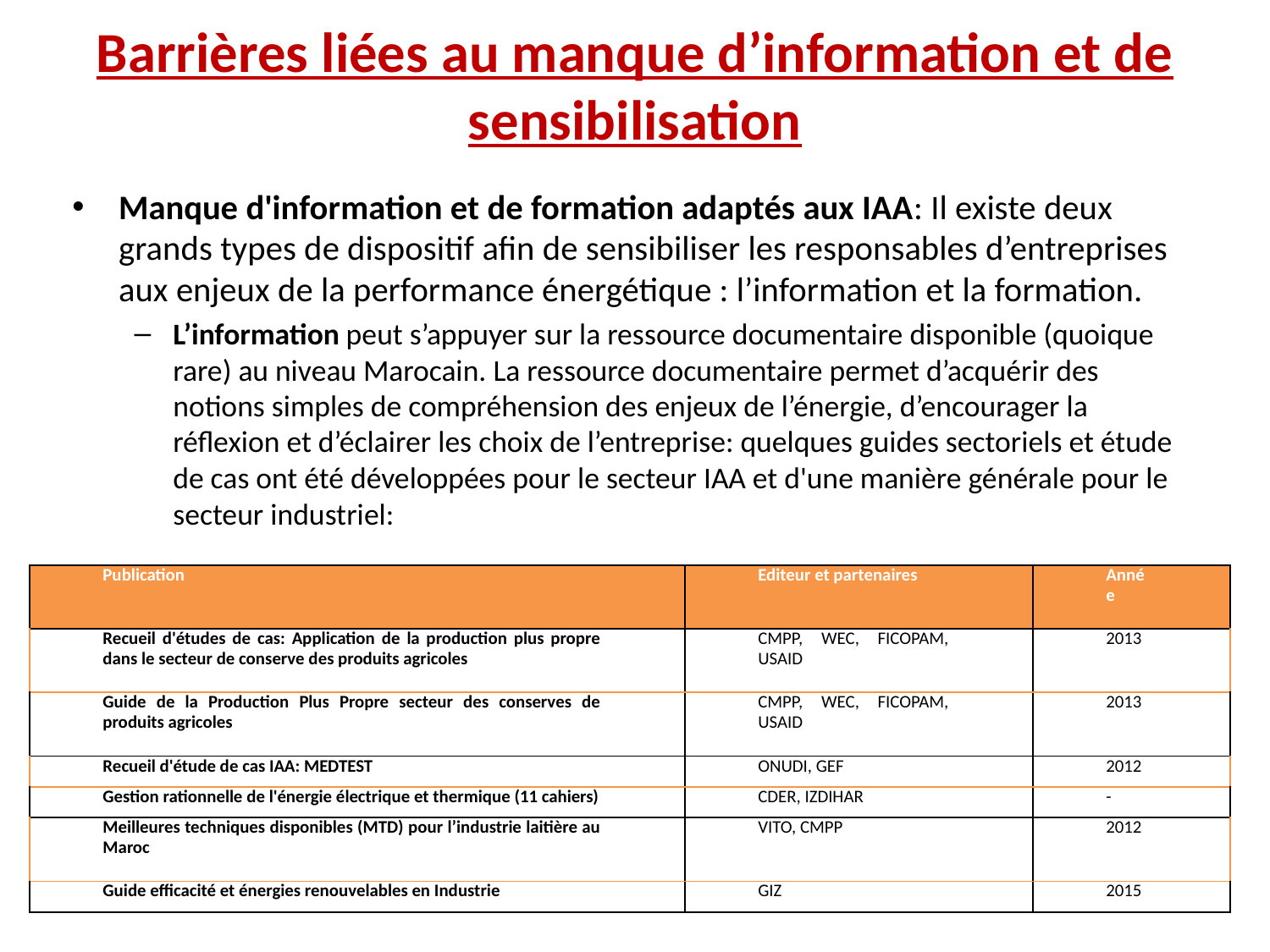

# Barrières liées au manque d’information et de sensibilisation
Manque d'information et de formation adaptés aux IAA: Il existe deux grands types de dispositif afin de sensibiliser les responsables d’entreprises aux enjeux de la performance énergétique : l’information et la formation.
L’information peut s’appuyer sur la ressource documentaire disponible (quoique rare) au niveau Marocain. La ressource documentaire permet d’acquérir des notions simples de compréhension des enjeux de l’énergie, d’encourager la réflexion et d’éclairer les choix de l’entreprise: quelques guides sectoriels et étude de cas ont été développées pour le secteur IAA et d'une manière générale pour le secteur industriel:

| Publication | Editeur et partenaires | Année |
| --- | --- | --- |
| Recueil d'études de cas: Application de la production plus propre dans le secteur de conserve des produits agricoles | CMPP, WEC, FICOPAM, USAID | 2013 |
| Guide de la Production Plus Propre secteur des conserves de produits agricoles | CMPP, WEC, FICOPAM, USAID | 2013 |
| Recueil d'étude de cas IAA: MEDTEST | ONUDI, GEF | 2012 |
| Gestion rationnelle de l'énergie électrique et thermique (11 cahiers) | CDER, IZDIHAR | - |
| Meilleures techniques disponibles (MTD) pour l’industrie laitière au Maroc | VITO, CMPP | 2012 |
| Guide efficacité et énergies renouvelables en Industrie | GIZ | 2015 |